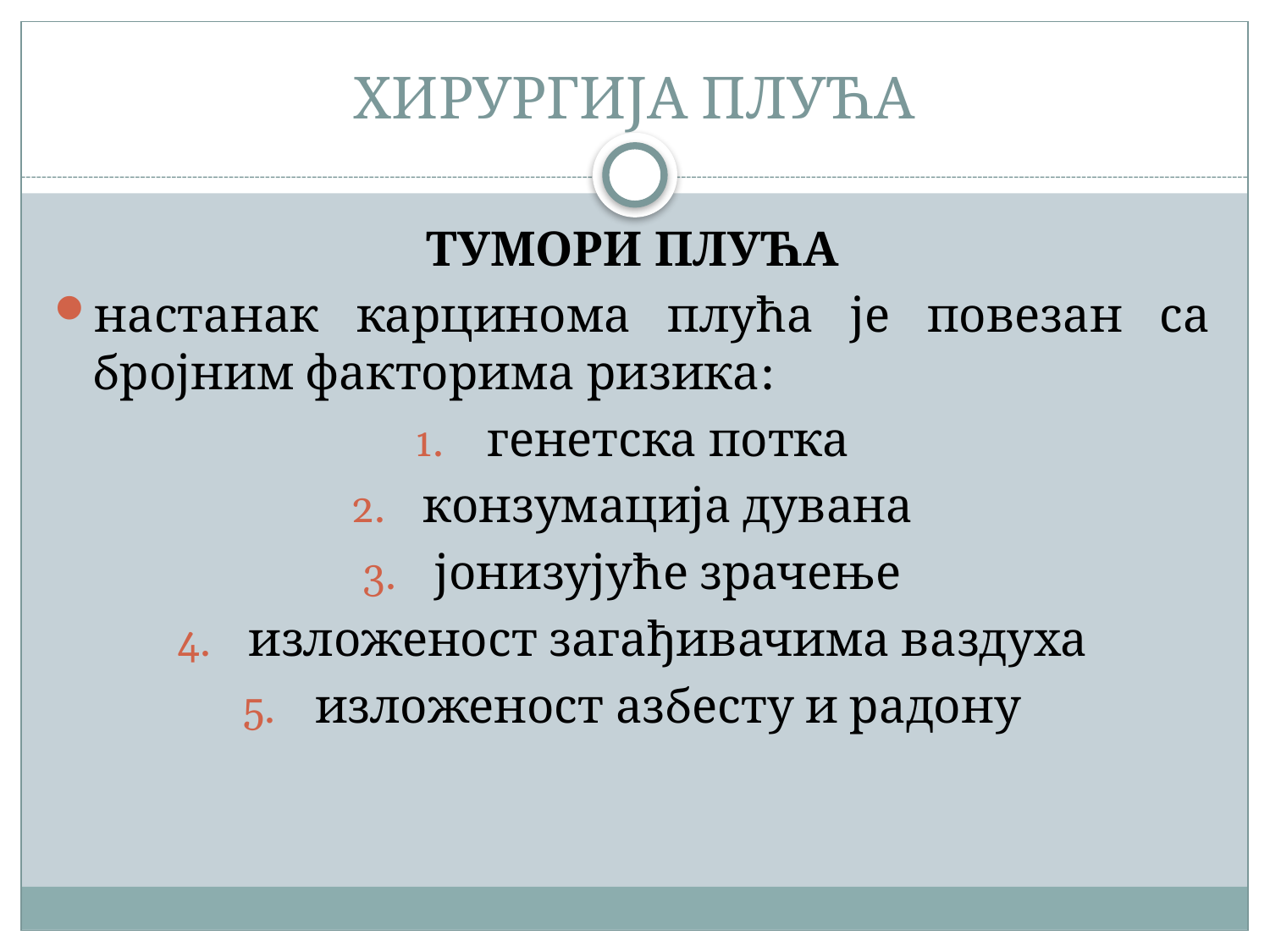

# ХИРУРГИЈА ПЛУЋА
ТУМОРИ ПЛУЋА
настанак карцинома плућа је повезан са бројним факторима ризика:
генетска потка
конзумација дувана
јонизујуће зрачење
изложеност загађивачима ваздуха
изложеност азбесту и радону